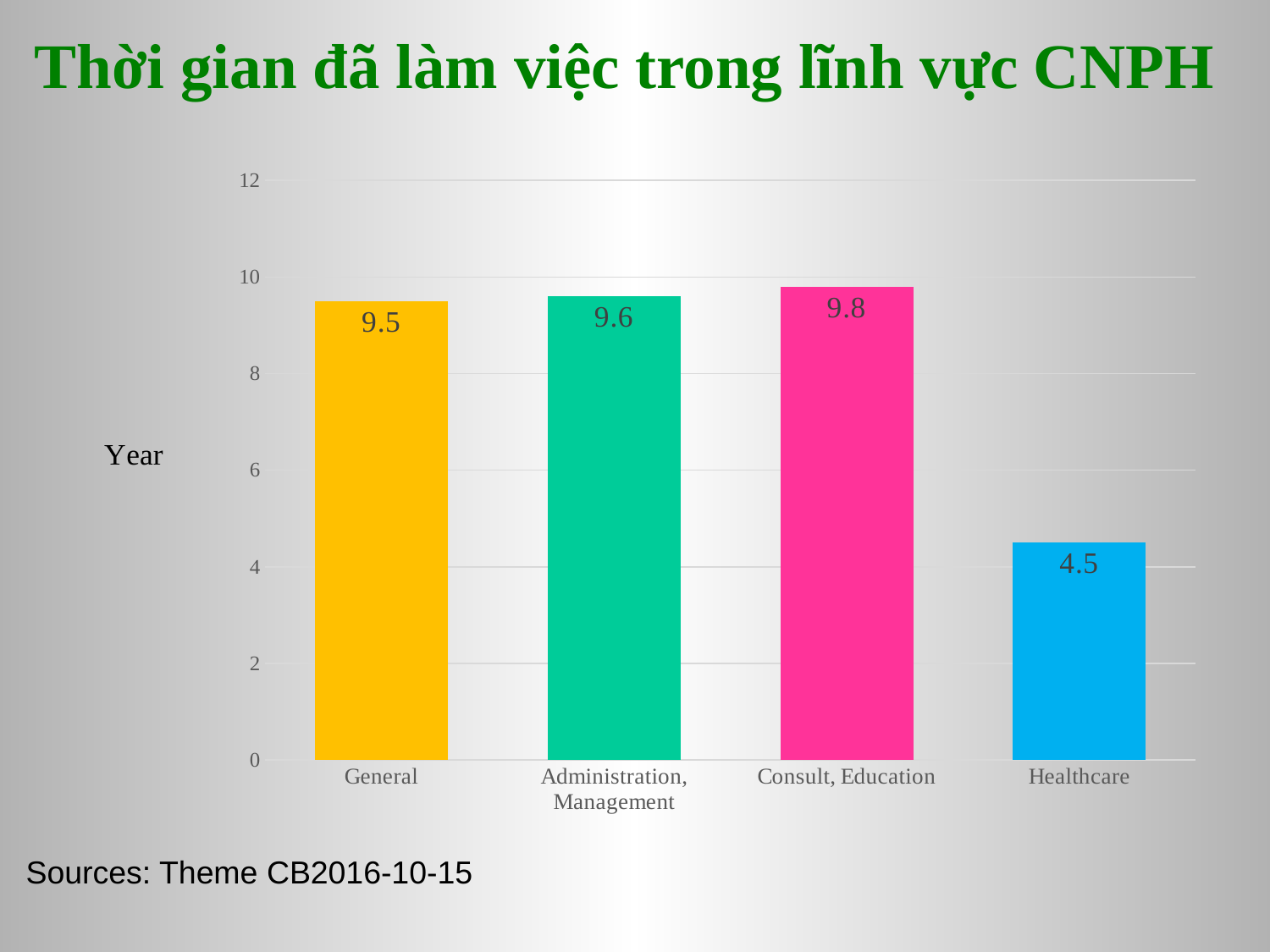

# Thời gian đã làm việc trong lĩnh vực CNPH

### Chart

| Category | Column1 |
|---|---|
| General | 9.5 |
| Administration, Management | 9.6 |
| Consult, Education | 9.8 |
| Healthcare | 4.5 |
Sources: Theme CB2016-10-15